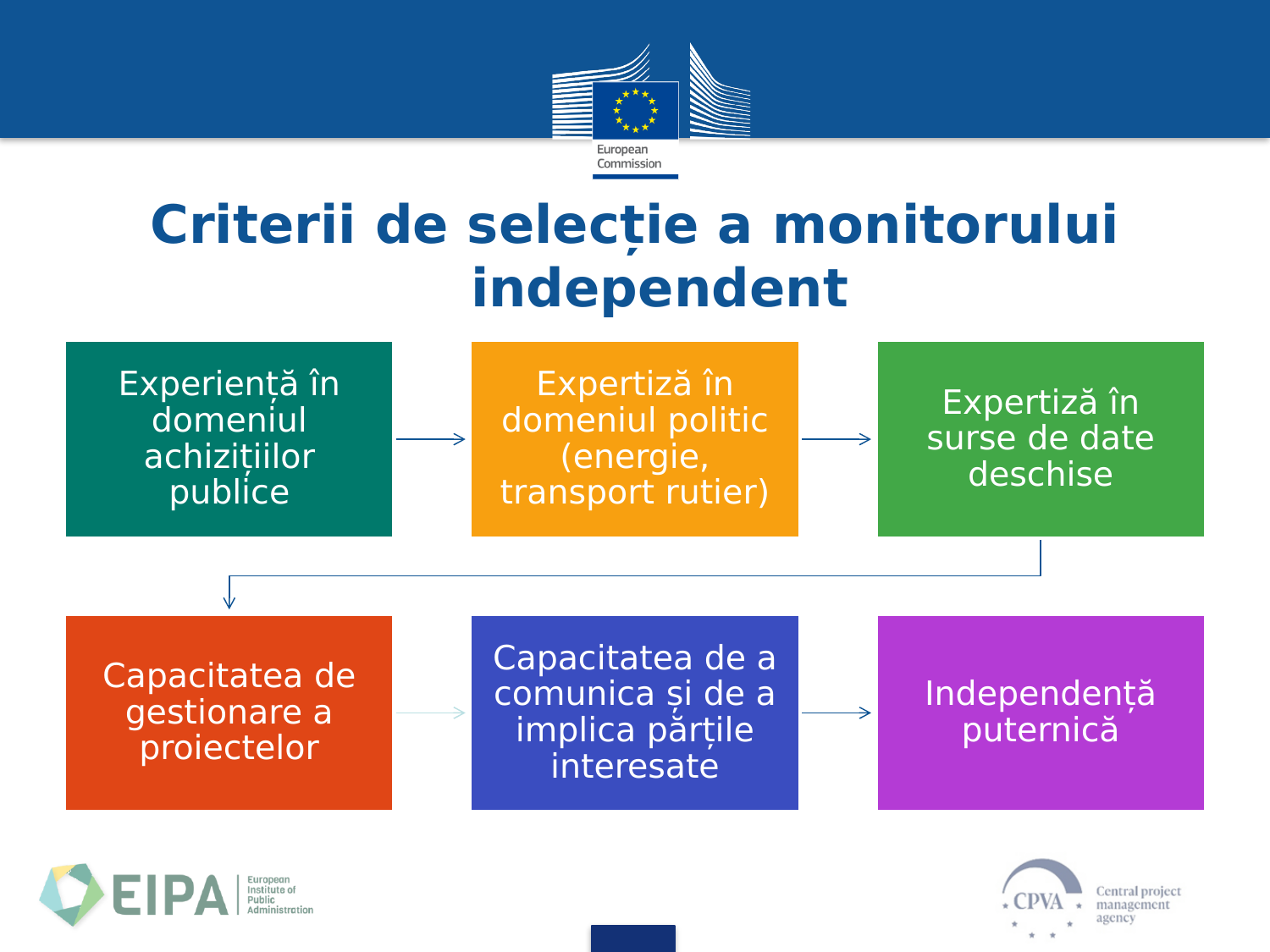

# Criterii de selecție a monitorului independent

Experiență în domeniul achizițiilor publice

Expertiză în domeniul politic (energie, transport rutier)

Expertiză în surse de date deschise

Capacitatea de gestionare a proiectelor

Capacitatea de a comunica și de a implica părțile interesate
Independență puternică